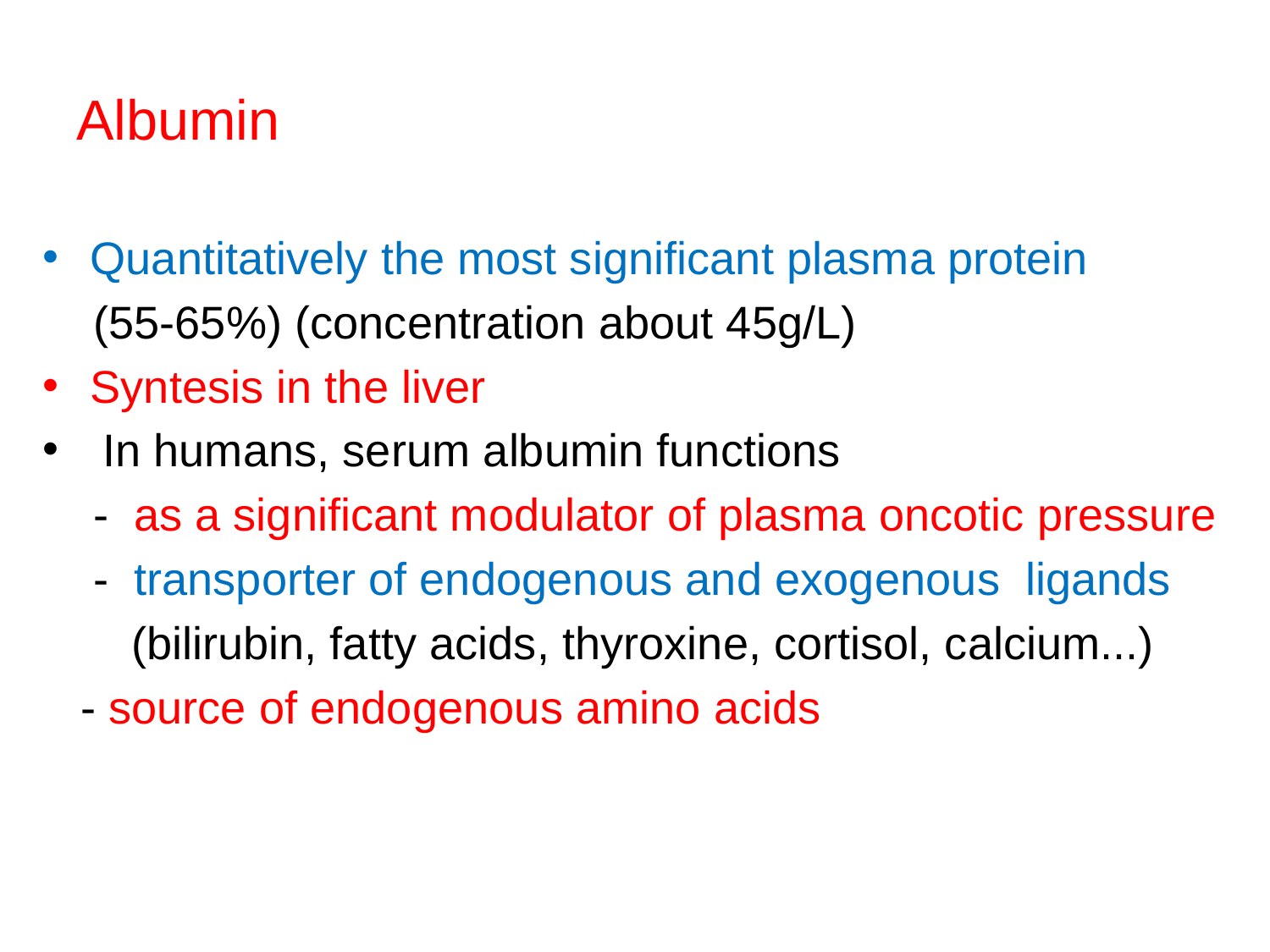

# Albumin
Quantitatively the most significant plasma protein
    (55-65%) (concentration about 45g/L)
Syntesis in the liver
 In humans, serum albumin functions
    -  as a significant modulator of plasma oncotic pressure
    -  transporter of endogenous and exogenous  ligands
       (bilirubin, fatty acids, thyroxine, cortisol, calcium...)
   - source of endogenous amino acids